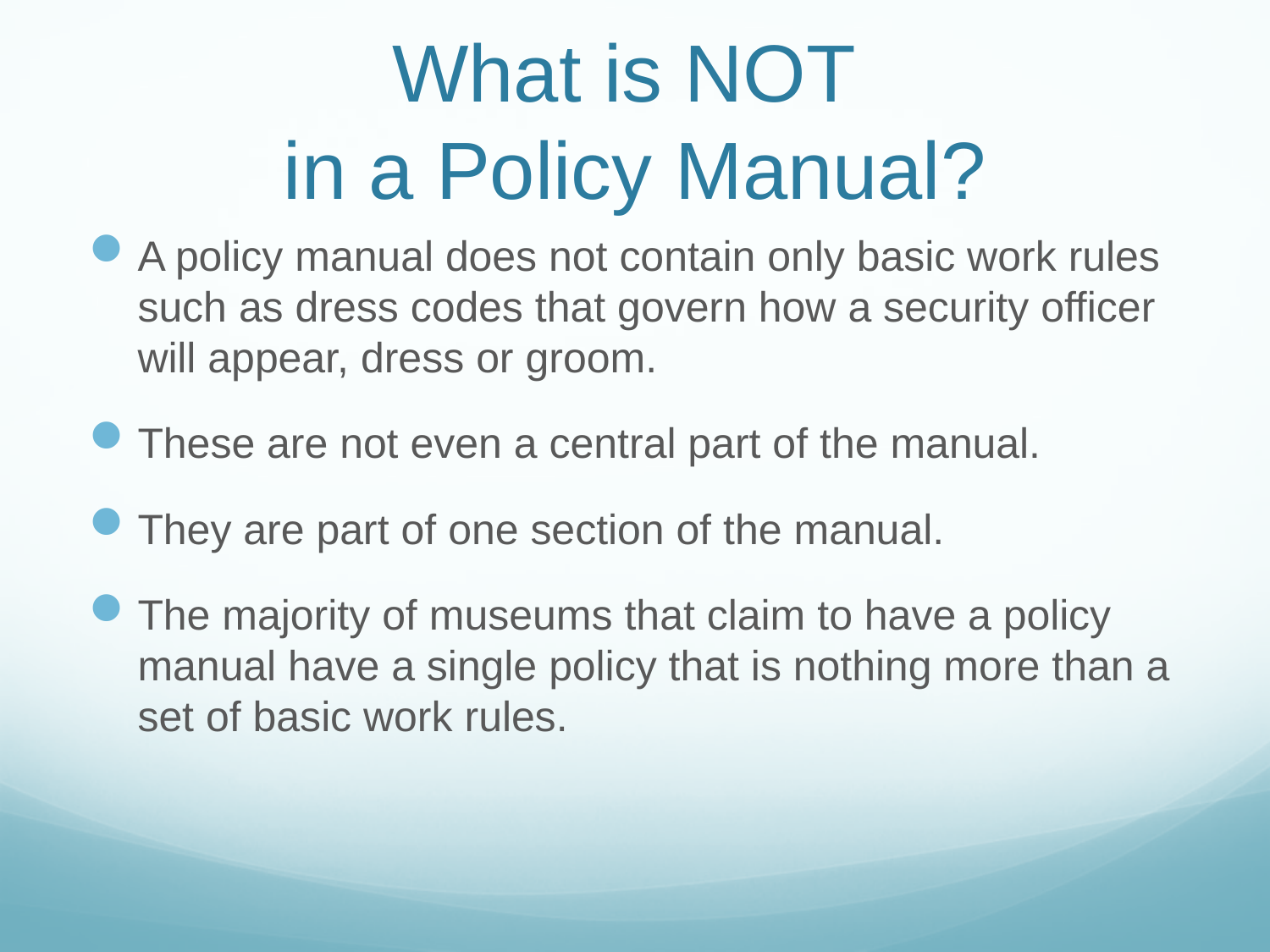

# What is NOT in a Policy Manual?
A policy manual does not contain only basic work rules such as dress codes that govern how a security officer will appear, dress or groom.
These are not even a central part of the manual.
They are part of one section of the manual.
The majority of museums that claim to have a policy manual have a single policy that is nothing more than a set of basic work rules.